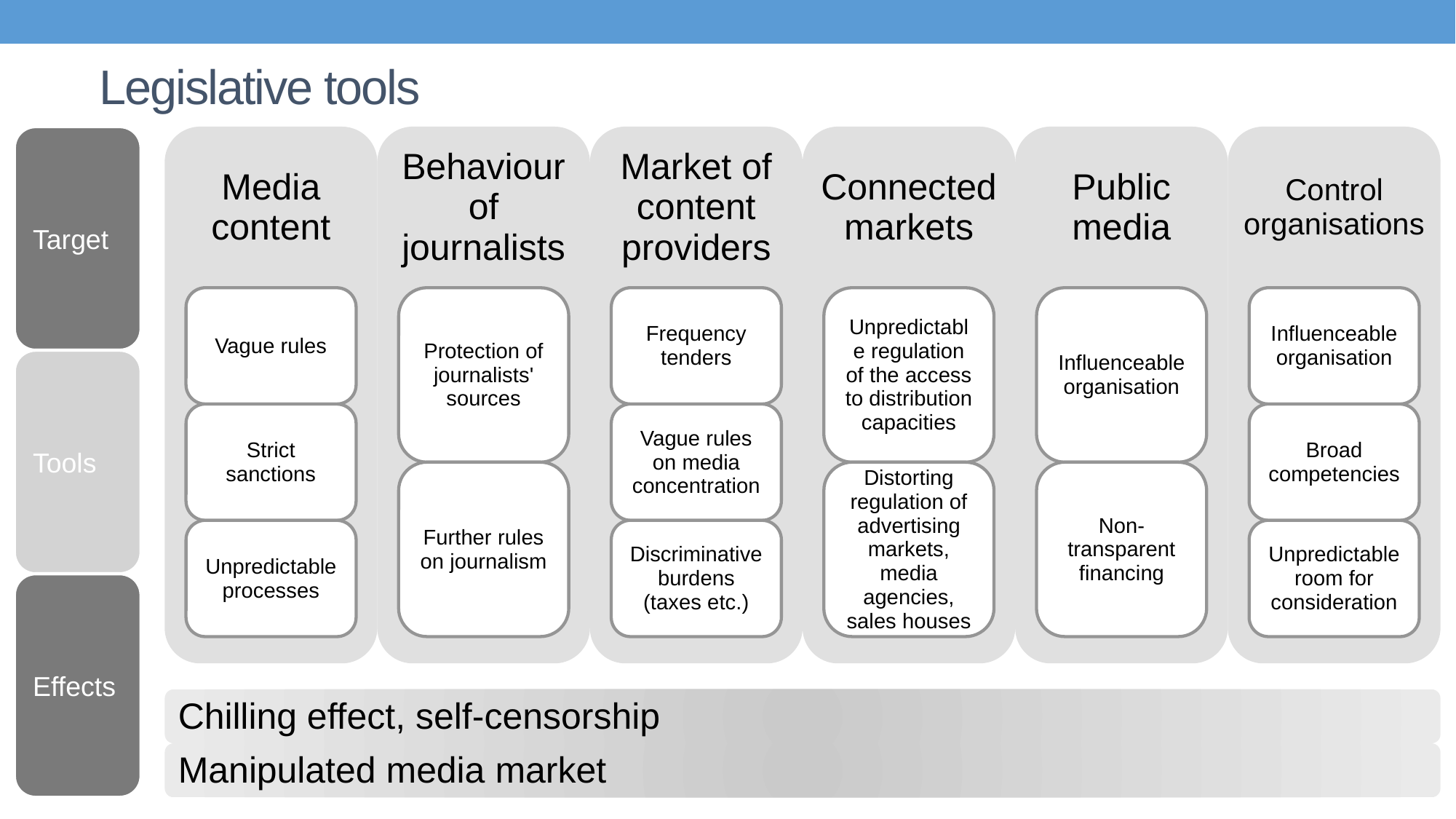

# Legislative tools
Target
Tools
Effects
Media content
Vague rules
Strict sanctions
Unpredictable processes
Market of content providers
Frequency tenders
Vague rules on media concentration
Discriminative burdens (taxes etc.)
Connected markets
Unpredictable regulation of the access to distribution capacities
Distorting regulation of advertising markets, media agencies, sales houses
Public media
Influenceable organisation
Non-transparent financing
Control organisations
Influenceable organisation
Broad competencies
Unpredictable room for consideration
Behaviour of journalists
Further rules on journalism
Protection of journalists' sources
Chilling effect, self-censorship
Manipulated media market